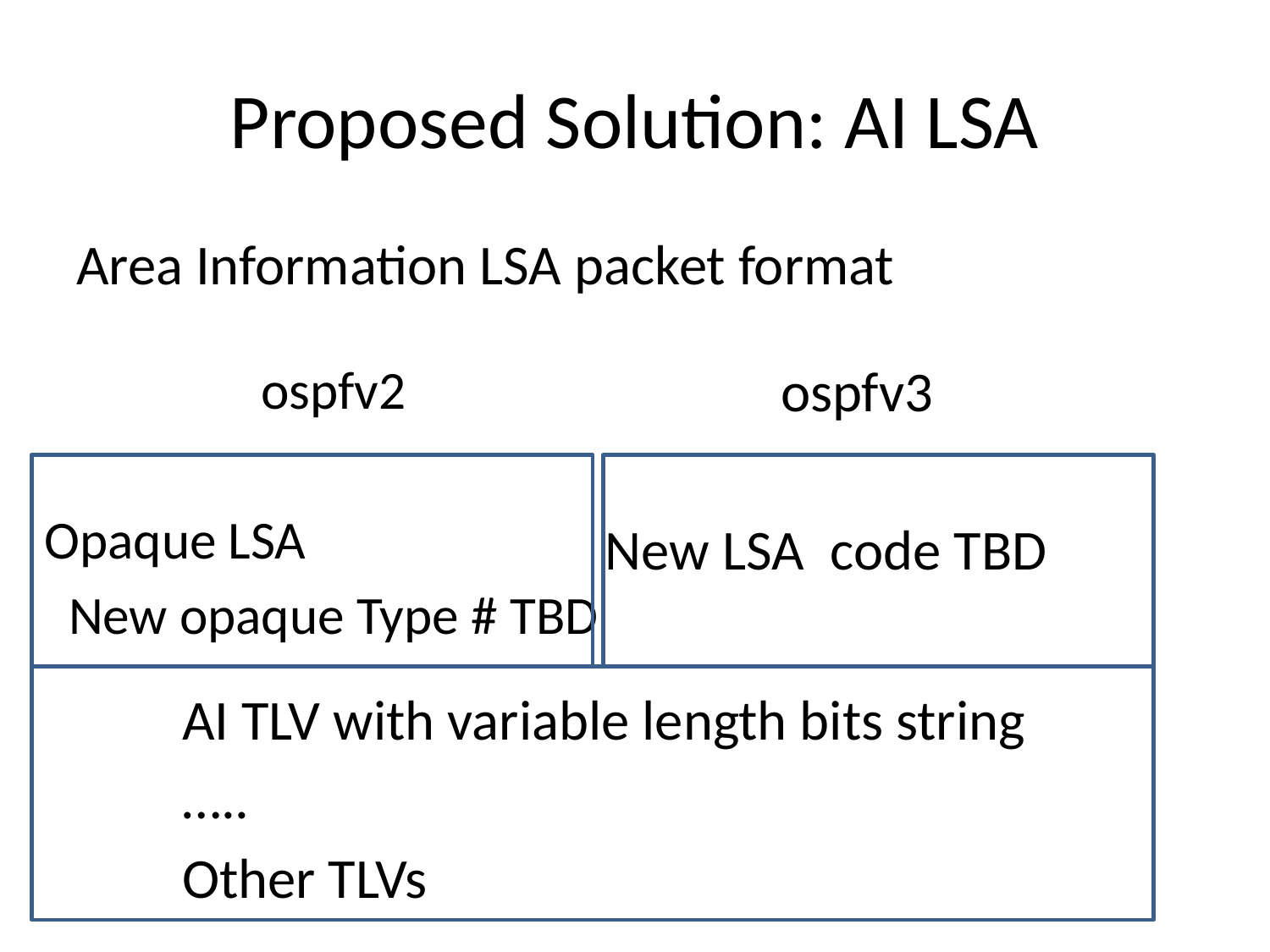

# Proposed Solution: AI LSA
Area Information LSA packet format

ospfv2

Opaque LSA
  New opaque Type # TBD
ospfv3

New LSA  code TBD

AI TLV with variable length bits string
…..
Other TLVs